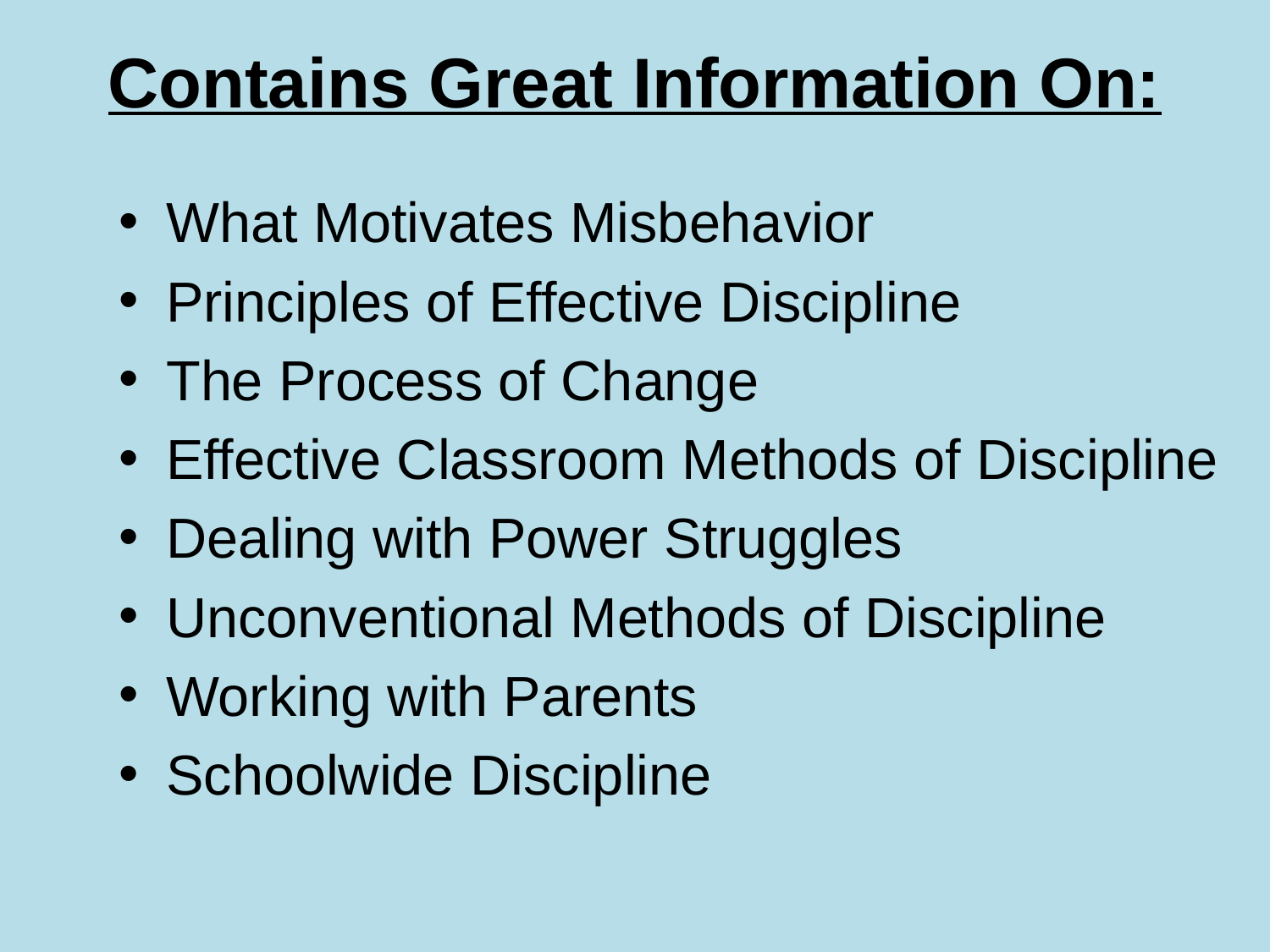

# Contains Great Information On:
What Motivates Misbehavior
Principles of Effective Discipline
The Process of Change
Effective Classroom Methods of Discipline
Dealing with Power Struggles
Unconventional Methods of Discipline
Working with Parents
Schoolwide Discipline